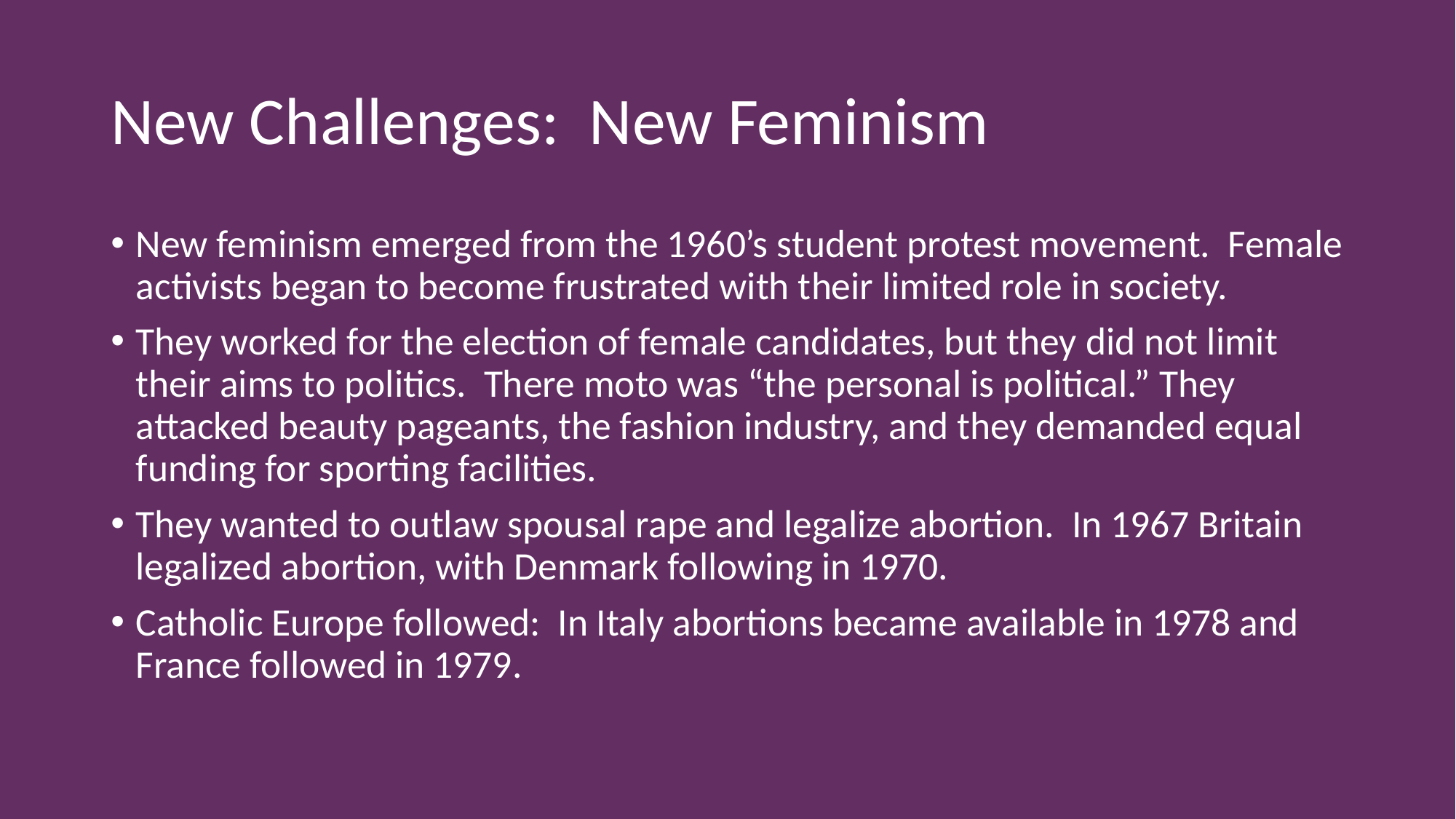

# New Challenges:  New Feminism
New feminism emerged from the 1960’s student protest movement.  Female activists began to become frustrated with their limited role in society.
They worked for the election of female candidates, but they did not limit their aims to politics.  There moto was “the personal is political.” They attacked beauty pageants, the fashion industry, and they demanded equal funding for sporting facilities.
They wanted to outlaw spousal rape and legalize abortion.  In 1967 Britain legalized abortion, with Denmark following in 1970.
Catholic Europe followed:  In Italy abortions became available in 1978 and France followed in 1979.